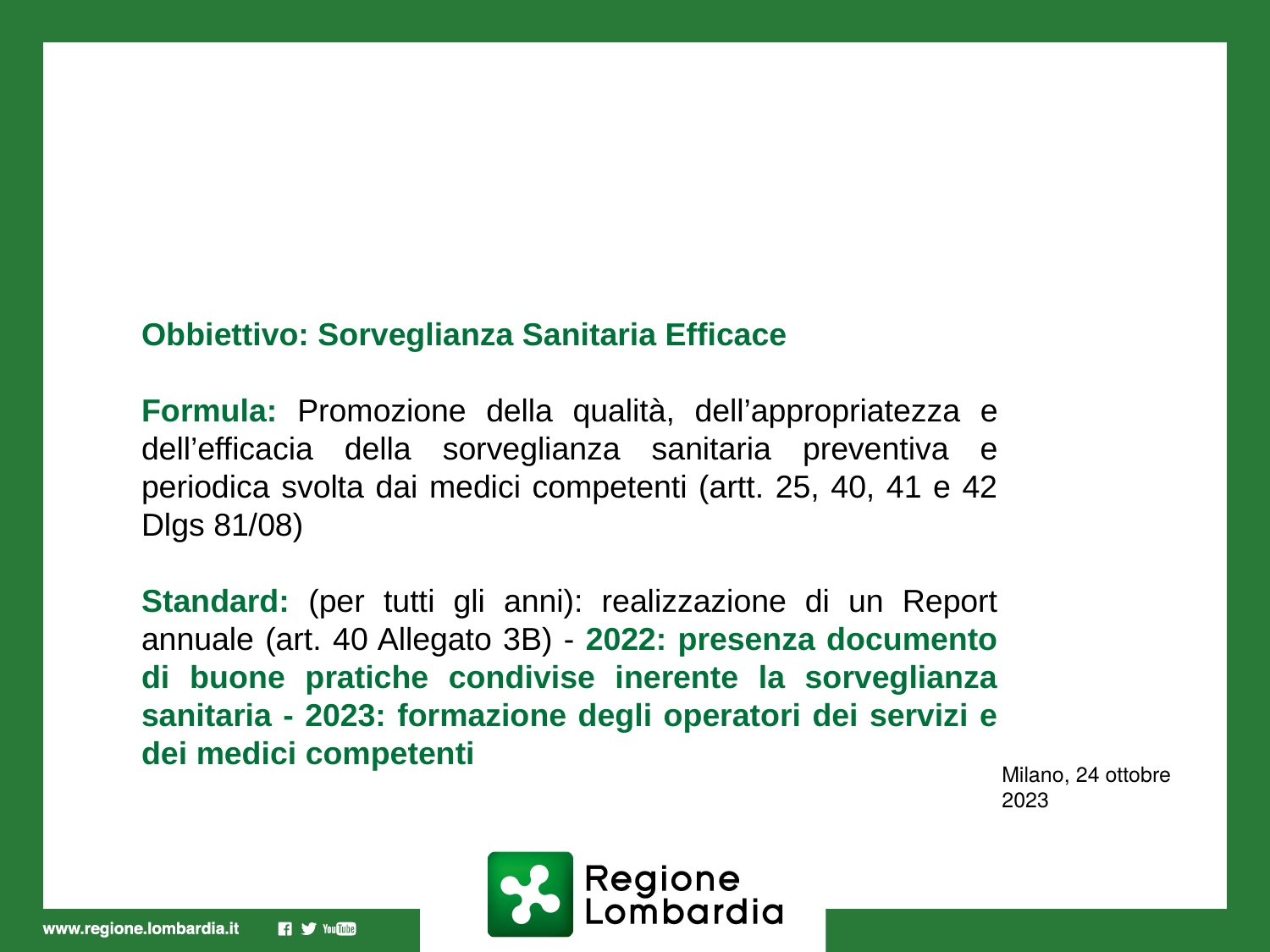

Obbiettivo: Sorveglianza Sanitaria Efficace

Formula: Promozione della qualità, dell’appropriatezza e dell’efficacia della sorveglianza sanitaria preventiva e periodica svolta dai medici competenti (artt. 25, 40, 41 e 42 Dlgs 81/08)

Standard: (per tutti gli anni): realizzazione di un Report annuale (art. 40 Allegato 3B) - 2022: presenza documento di buone pratiche condivise inerente la sorveglianza sanitaria - 2023: formazione degli operatori dei servizi e dei medici competenti

Milano, 24 ottobre 2023